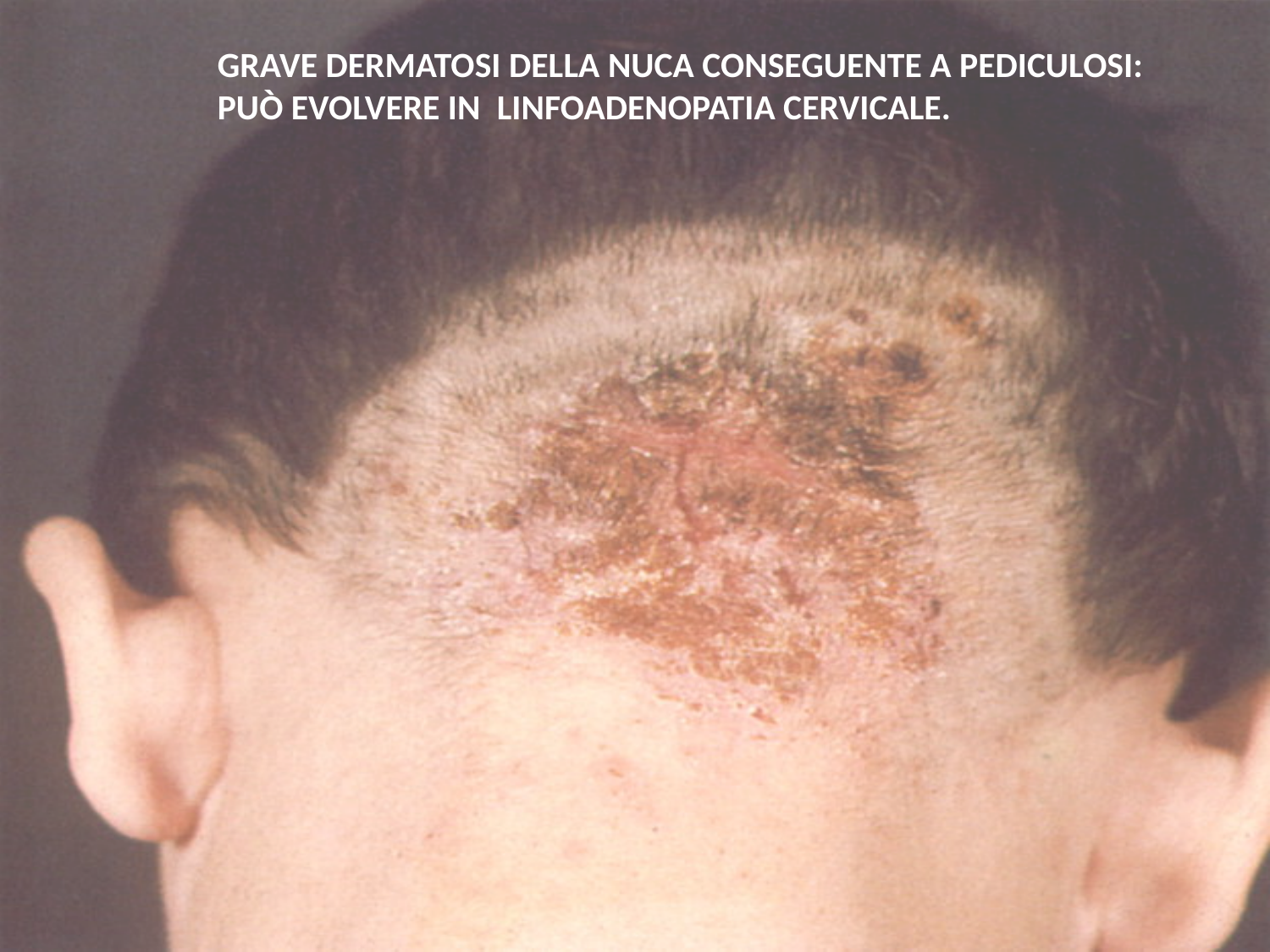

GRAVE DERMATOSI DELLA NUCA CONSEGUENTE A PEDICULOSI: PUÒ EVOLVERE IN  LINFOADENOPATIA CERVICALE.